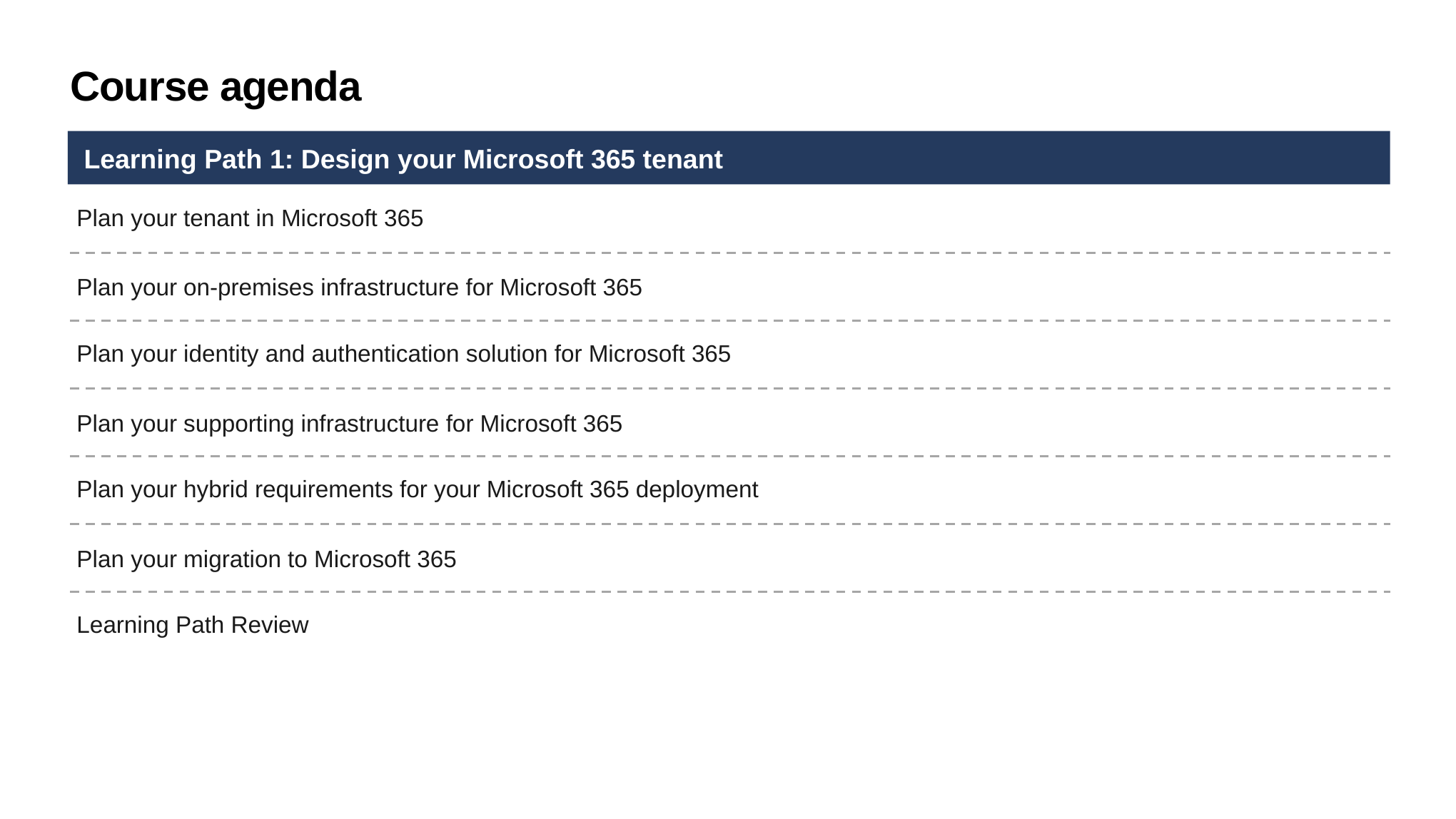

# Course agenda
Learning Path 1: Design your Microsoft 365 tenant
Plan your tenant in Microsoft 365
Plan your on-premises infrastructure for Microsoft 365
Plan your identity and authentication solution for Microsoft 365
Plan your supporting infrastructure for Microsoft 365
Plan your hybrid requirements for your Microsoft 365 deployment
Plan your migration to Microsoft 365
Learning Path Review